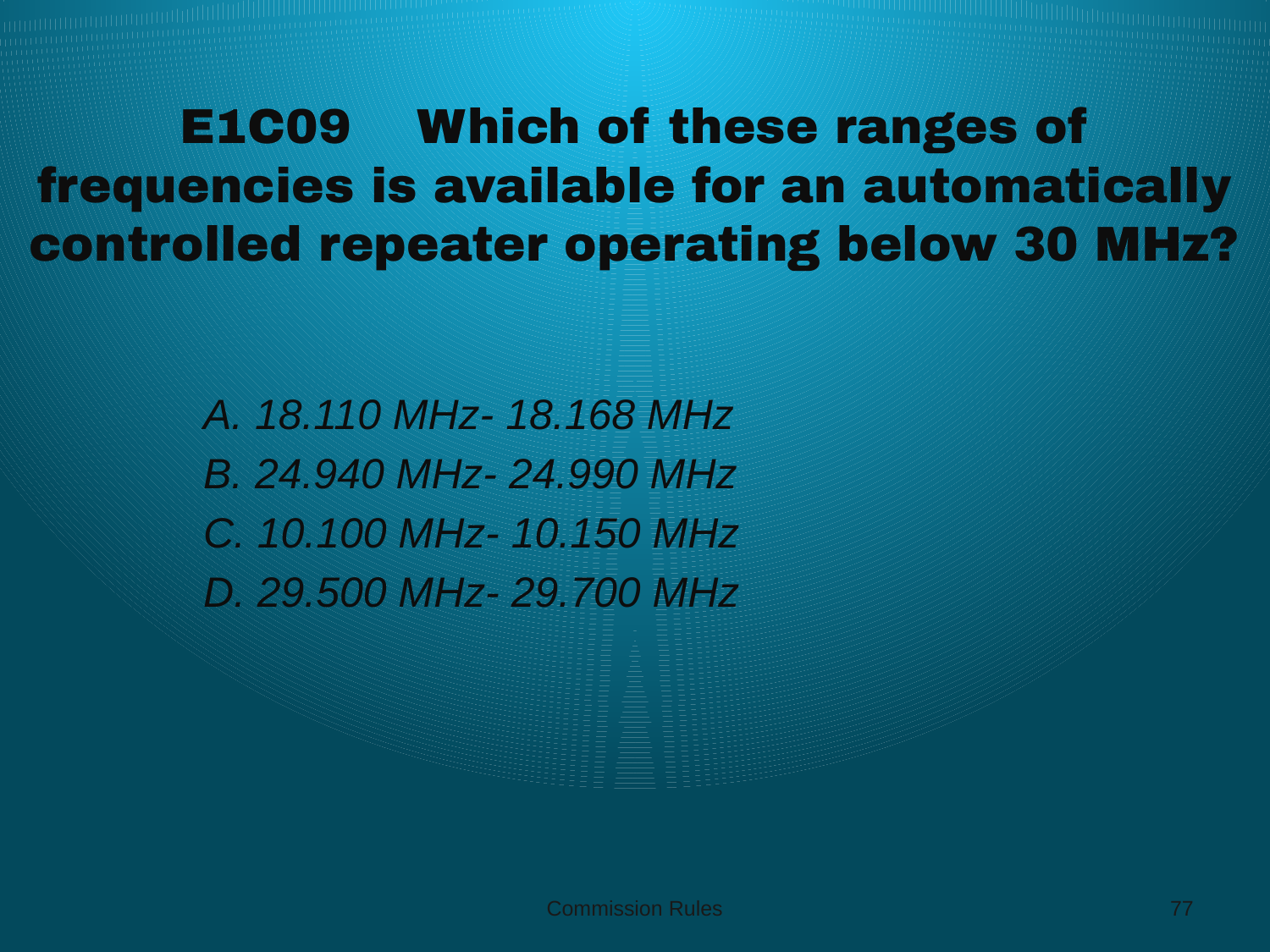

# E1C09    Which of these ranges of frequencies is available for an automatically controlled repeater operating below 30 MHz?
A. 18.110 MHz- 18.168 MHz
B. 24.940 MHz- 24.990 MHz
C. 10.100 MHz- 10.150 MHz
D. 29.500 MHz- 29.700 MHz
Commission Rules
77